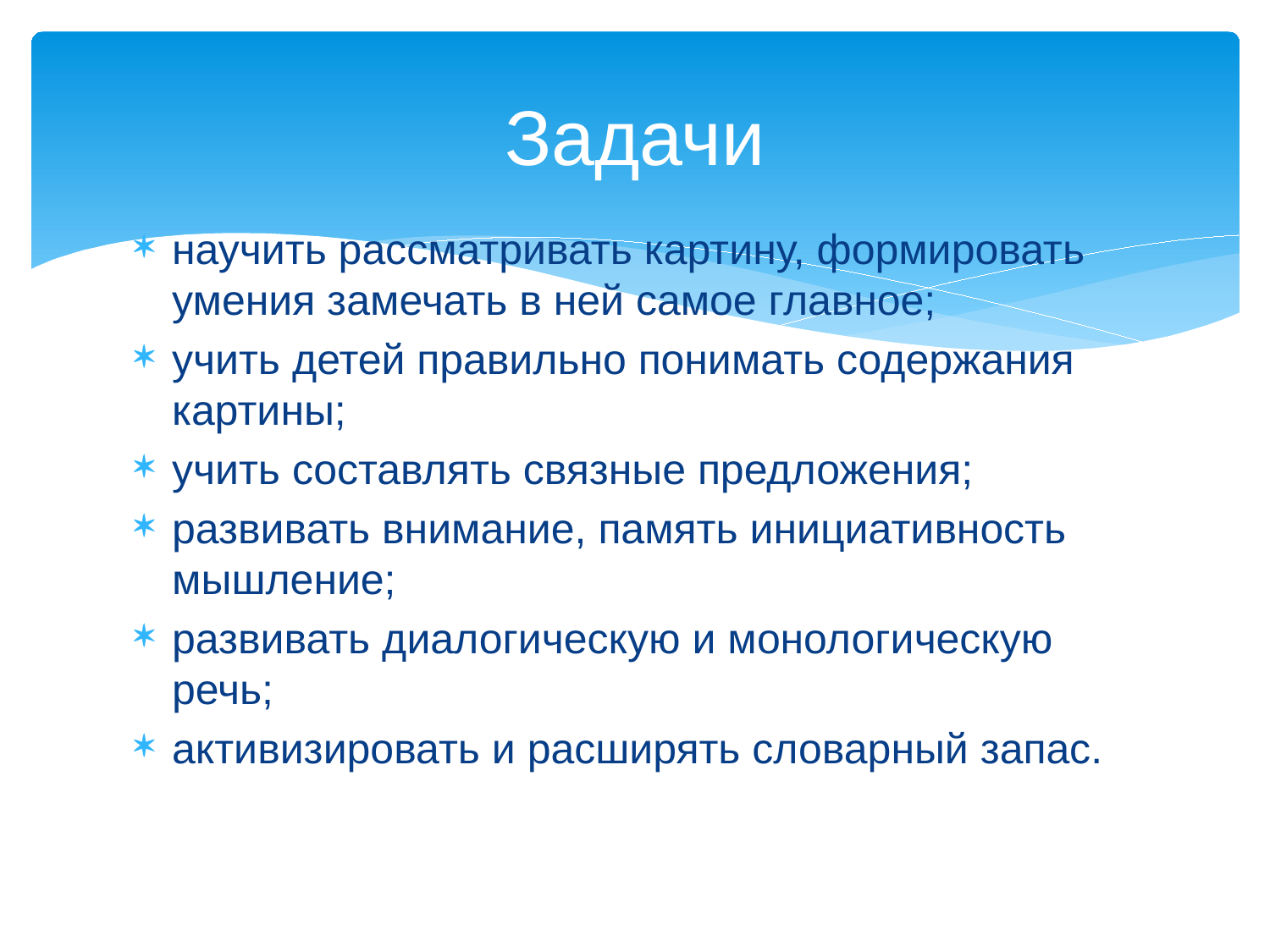

# Задачи
научить рассматривать картину, формировать умения замечать в ней самое главное;
учить детей правильно понимать содержания картины;
учить составлять связные предложения;
развивать внимание, память инициативность мышление;
развивать диалогическую и монологическую речь;
активизировать и расширять словарный запас.